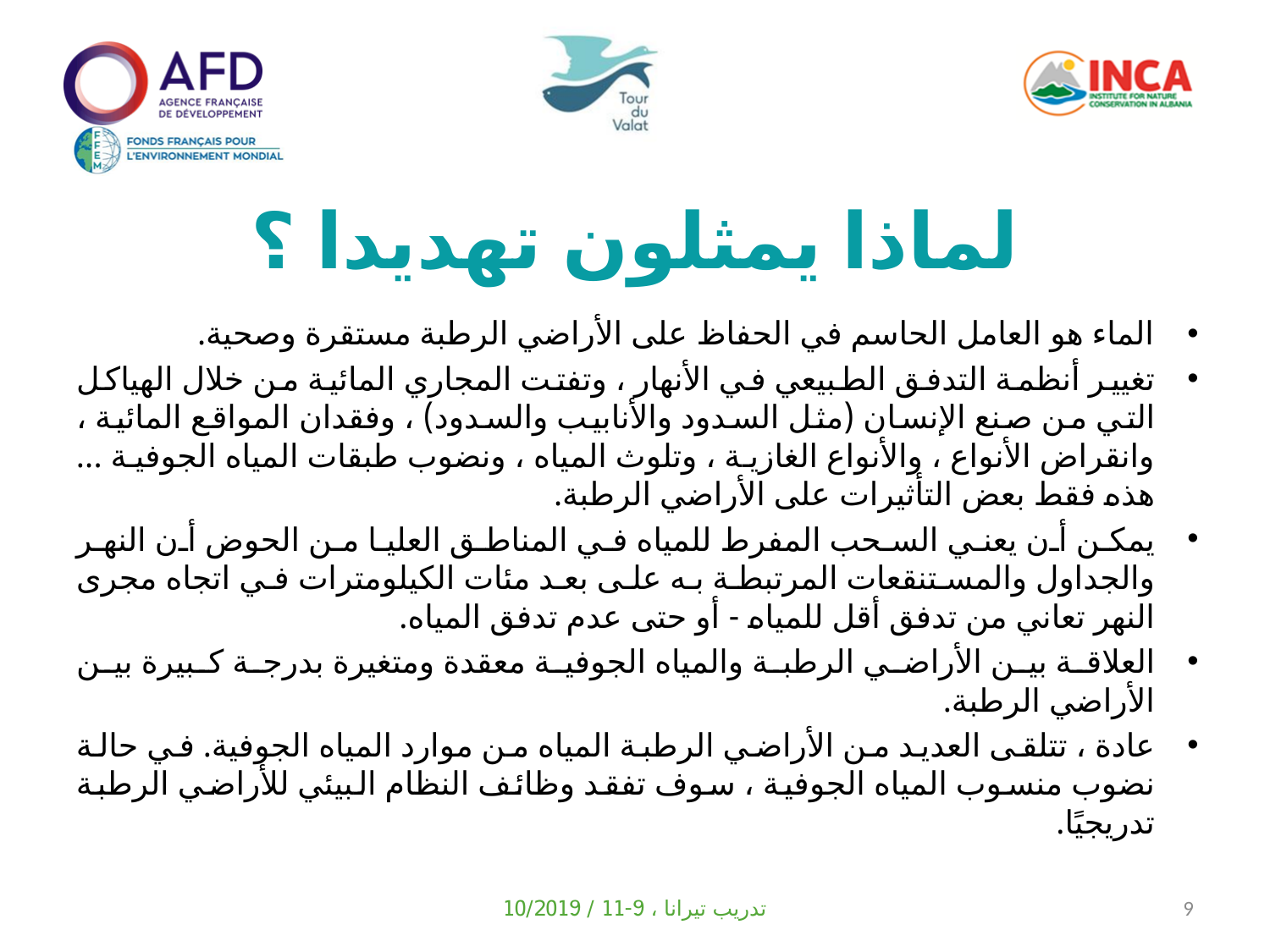

# لماذا يمثلون تهديدا ؟
الماء هو العامل الحاسم في الحفاظ على الأراضي الرطبة مستقرة وصحية.
تغيير أنظمة التدفق الطبيعي في الأنهار ، وتفتت المجاري المائية من خلال الهياكل التي من صنع الإنسان (مثل السدود والأنابيب والسدود) ، وفقدان المواقع المائية ، وانقراض الأنواع ، والأنواع الغازية ، وتلوث المياه ، ونضوب طبقات المياه الجوفية ... هذه فقط بعض التأثيرات على الأراضي الرطبة.
يمكن أن يعني السحب المفرط للمياه في المناطق العليا من الحوض أن النهر والجداول والمستنقعات المرتبطة به على بعد مئات الكيلومترات في اتجاه مجرى النهر تعاني من تدفق أقل للمياه - أو حتى عدم تدفق المياه.
العلاقة بين الأراضي الرطبة والمياه الجوفية معقدة ومتغيرة بدرجة كبيرة بين الأراضي الرطبة.
عادة ، تتلقى العديد من الأراضي الرطبة المياه من موارد المياه الجوفية. في حالة نضوب منسوب المياه الجوفية ، سوف تفقد وظائف النظام البيئي للأراضي الرطبة تدريجيًا.
تدريب تيرانا ، 9-11 / 10/2019
9